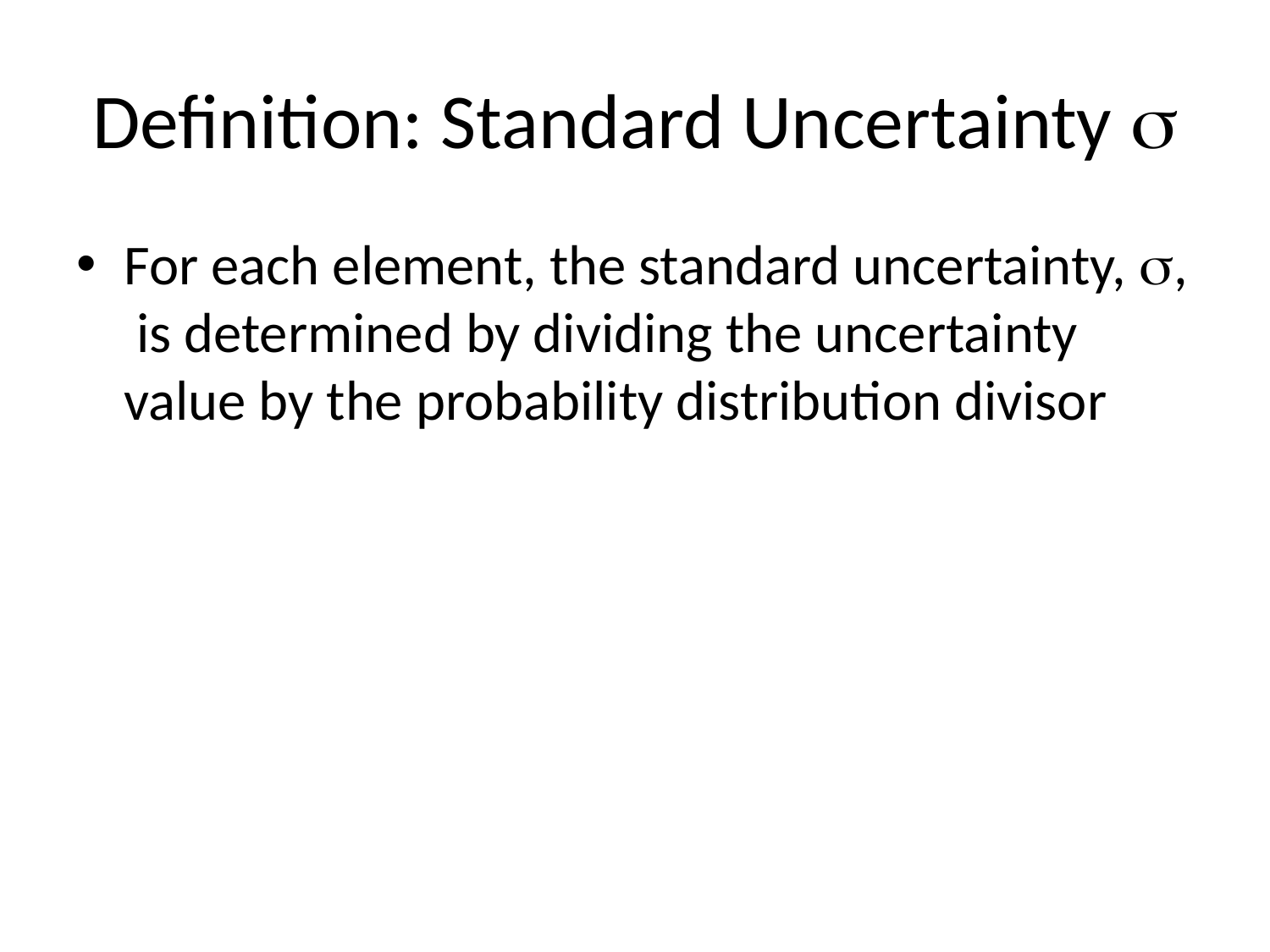

# Definition: Standard Uncertainty σ
For each element, the standard uncertainty, σ,  is determined by dividing the uncertainty value by the probability distribution divisor